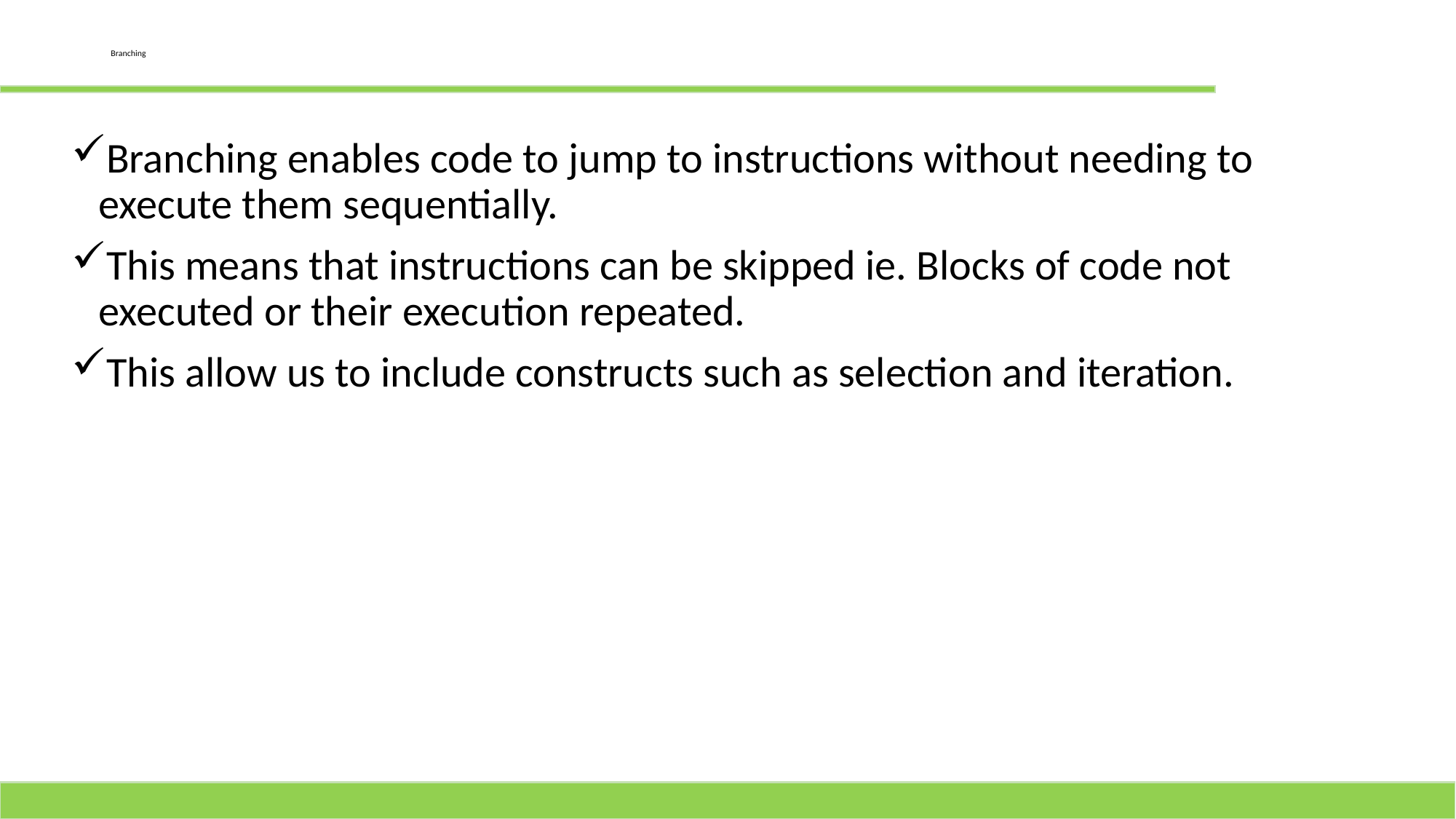

# Branching
Branching enables code to jump to instructions without needing to execute them sequentially.
This means that instructions can be skipped ie. Blocks of code not executed or their execution repeated.
This allow us to include constructs such as selection and iteration.